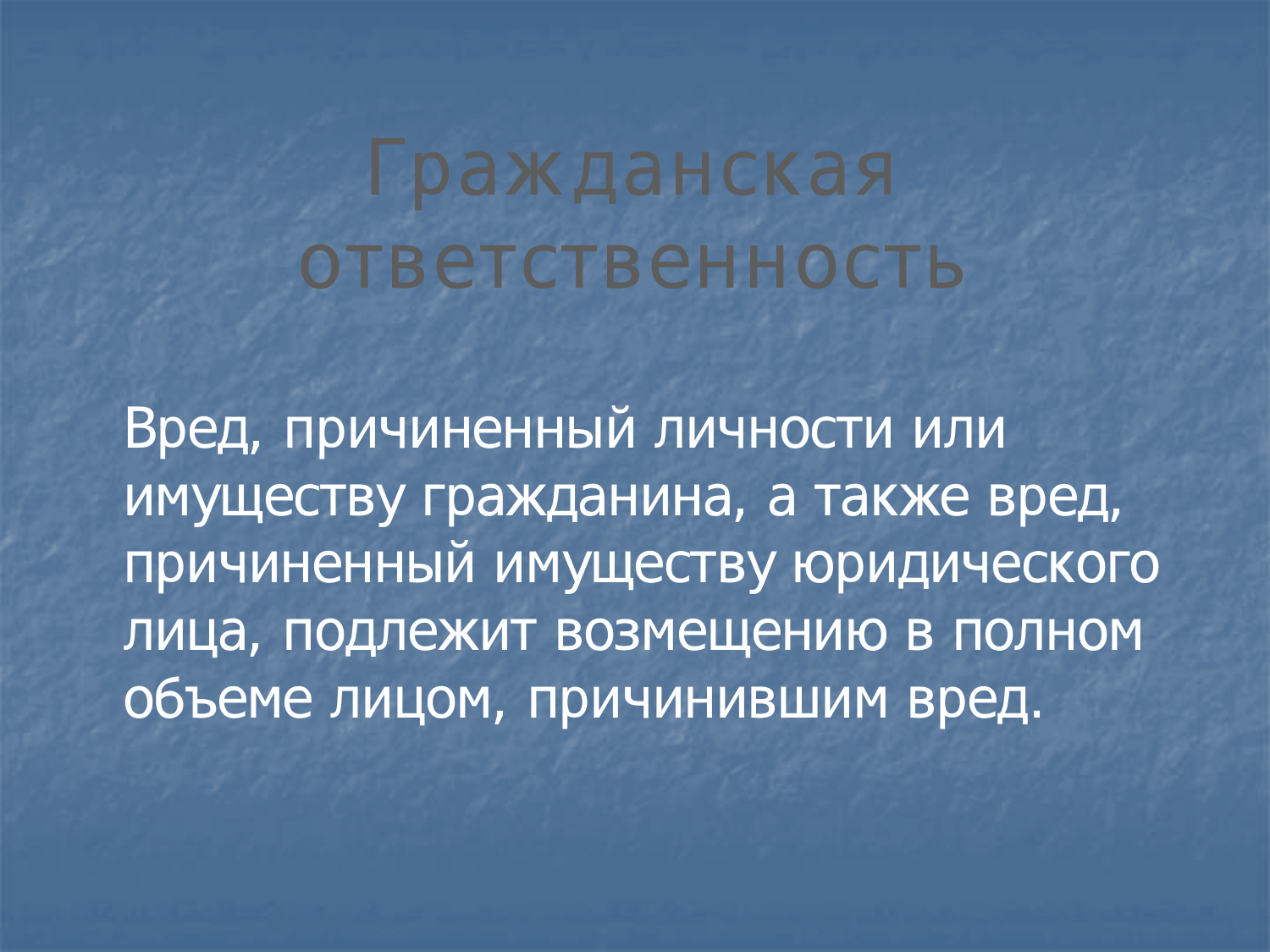

# Гражданская ответственность
	Вред, причиненный личности или имуществу гражданина, а также вред, причиненный имуществу юридического лица, подлежит возмещению в полном объеме лицом, причинившим вред.